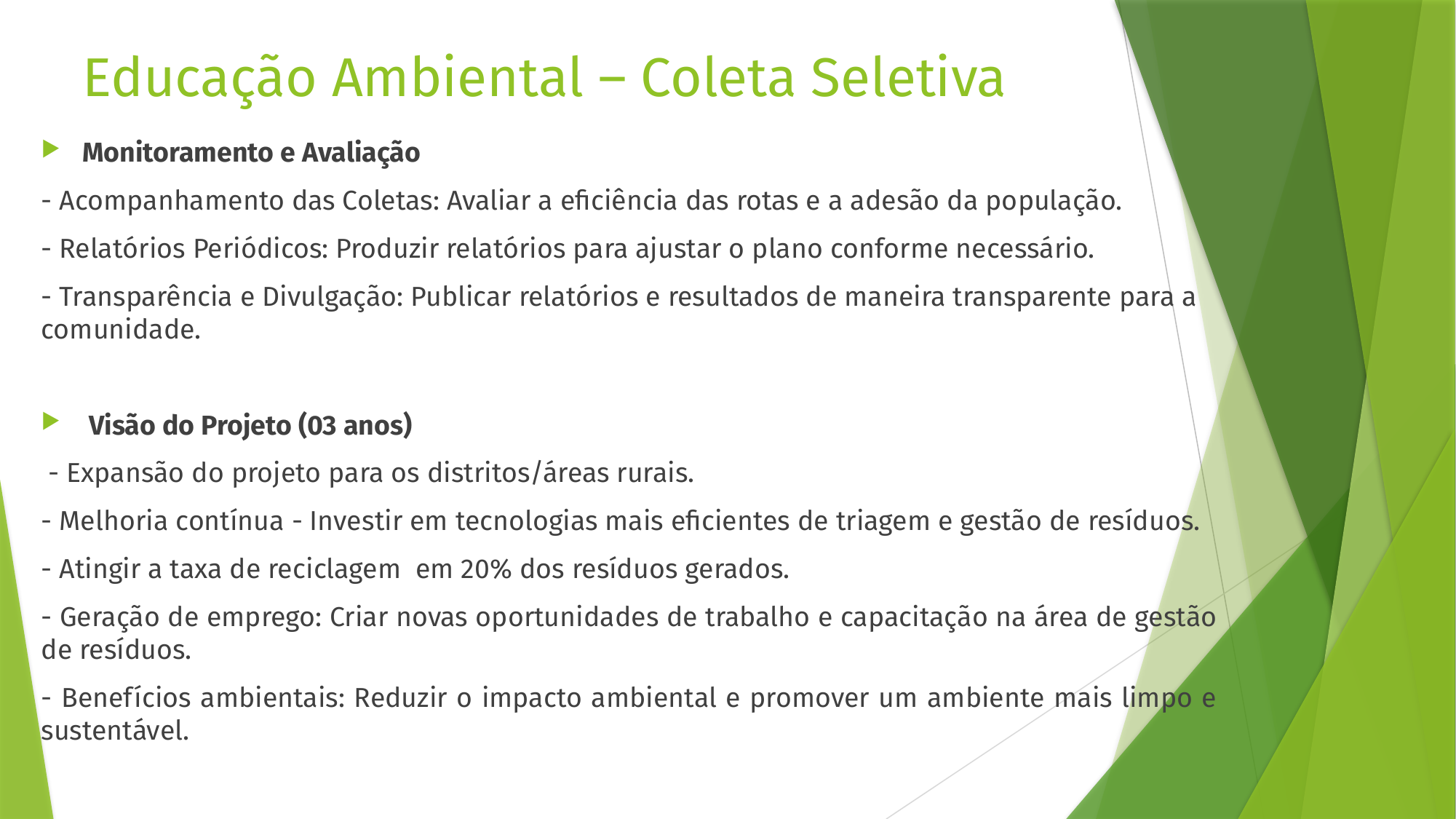

# Educação Ambiental – Coleta Seletiva
Monitoramento e Avaliação
- Acompanhamento das Coletas: Avaliar a eficiência das rotas e a adesão da população.
- Relatórios Periódicos: Produzir relatórios para ajustar o plano conforme necessário.
- Transparência e Divulgação: Publicar relatórios e resultados de maneira transparente para a comunidade.

 Visão do Projeto (03 anos)
 - Expansão do projeto para os distritos/áreas rurais.
- Melhoria contínua - Investir em tecnologias mais eficientes de triagem e gestão de resíduos.
- Atingir a taxa de reciclagem  em 20% dos resíduos gerados.
- Geração de emprego: Criar novas oportunidades de trabalho e capacitação na área de gestão de resíduos.
- Benefícios ambientais: Reduzir o impacto ambiental e promover um ambiente mais limpo e sustentável.